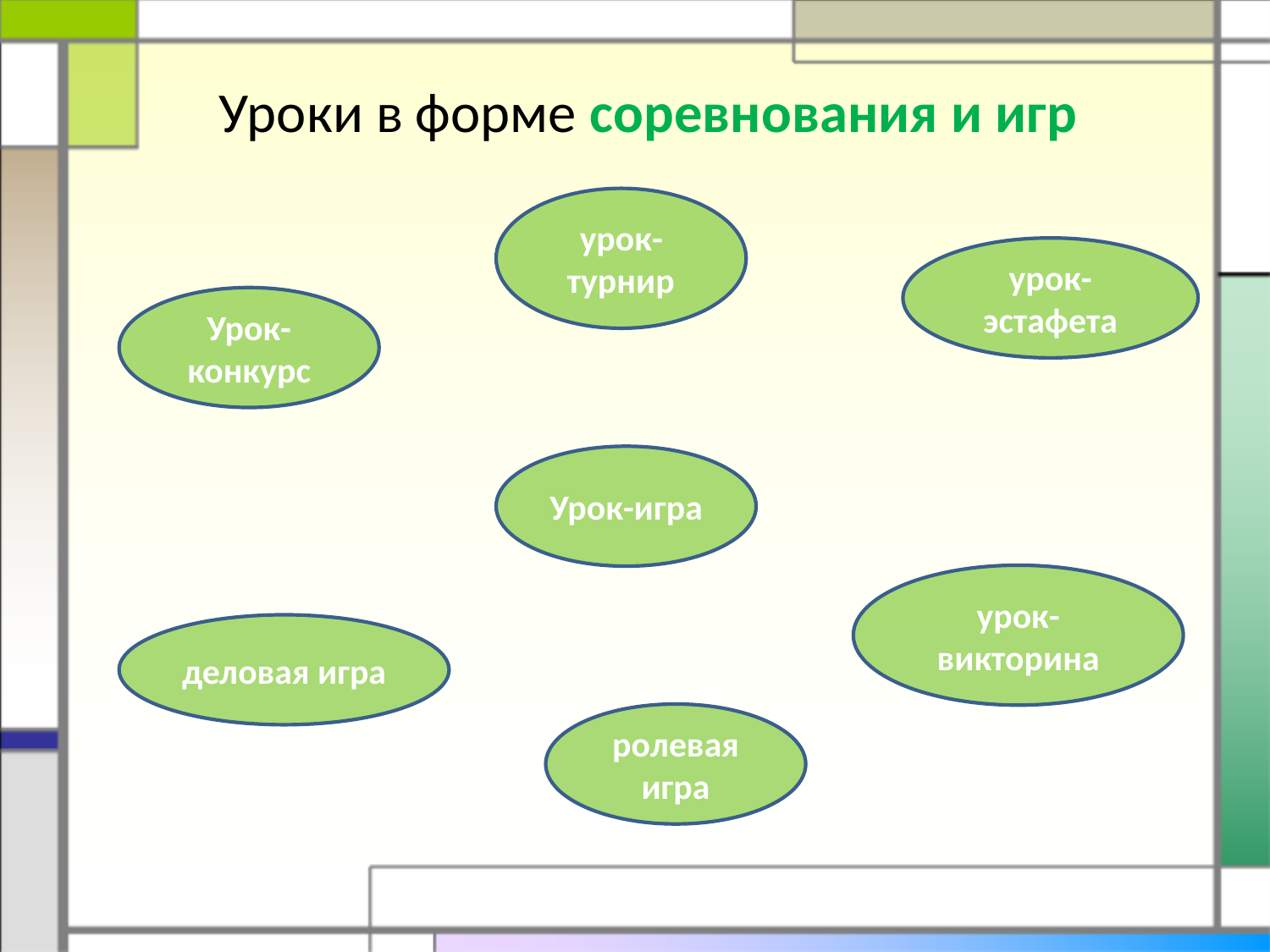

Уроки в форме соревнования и игр
урок-турнир
урок-эстафета
Урок-конкурс
Урок-игра
урок-викторина
деловая игра
ролевая игра